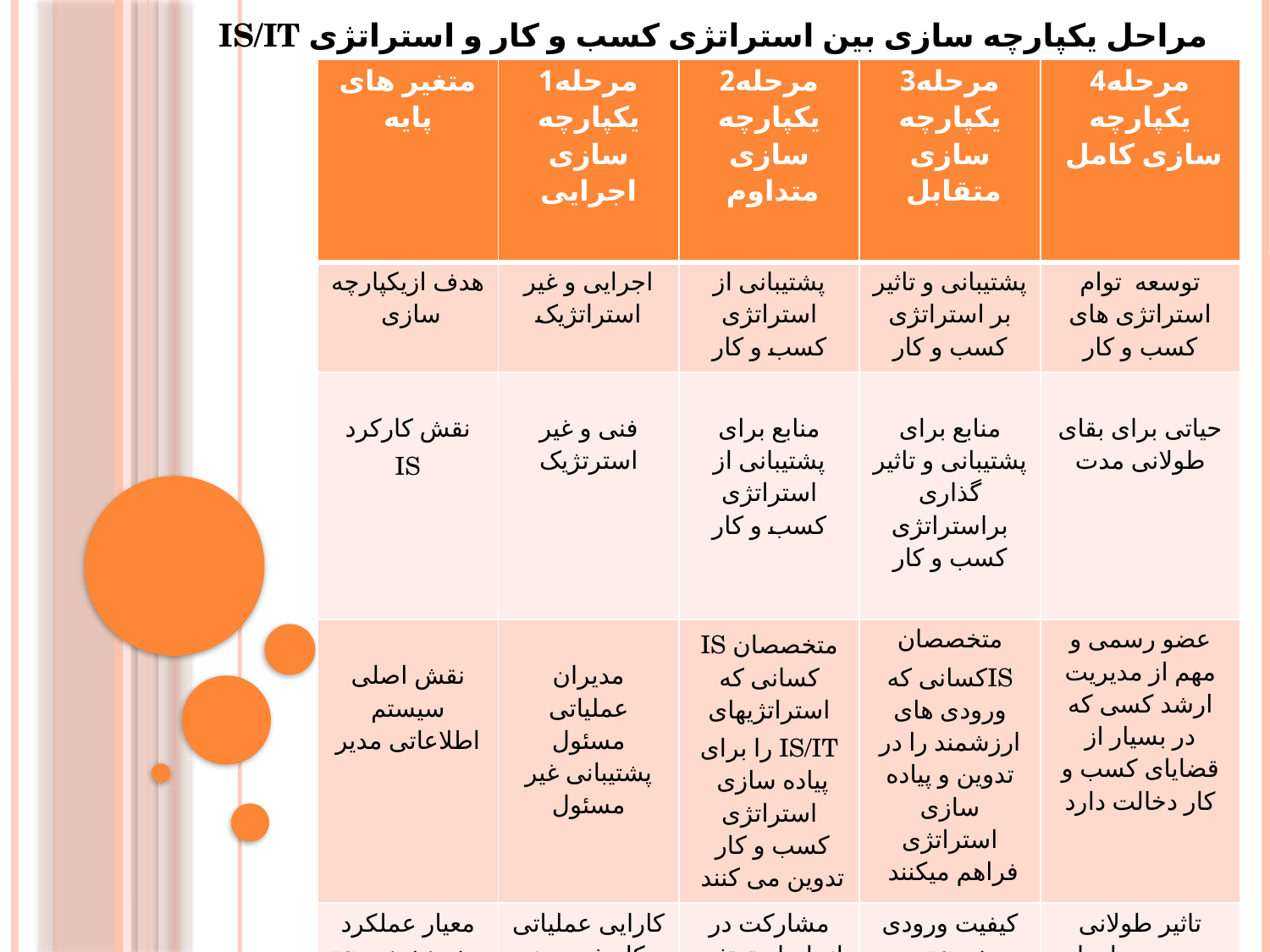

# مراحل یکپارچه سازی بین استراتژی کسب و کار و استراتژی IS/IT
| متغیر های پایه | مرحله1 یکپارچه سازی اجرایی | مرحله2 یکپارچه سازی متداوم | مرحله3 یکپارچه سازی متقابل | مرحله4 یکپارچه سازی کامل |
| --- | --- | --- | --- | --- |
| هدف ازیکپارچه سازی | اجرایی و غیر استراتژیک | پشتیبانی از استراتژی کسب و کار | پشتیبانی و تاثیر بر استراتژی کسب و کار | توسعه توام استراتژی های کسب و کار |
| نقش کارکرد IS | فنی و غیر استرتژیک | منابع برای پشتیبانی از استراتژی کسب و کار | منابع برای پشتیبانی و تاثیر گذاری براستراتژی کسب و کار | حیاتی برای بقای طولانی مدت |
| نقش اصلی سیستم اطلاعاتی مدیر | مدیران عملیاتی مسئول پشتیبانی غیر مسئول | متخصصان IS کسانی که استراتژیهای IS/IT را برای پیاده سازی استراتژی کسب و کار تدوین می کنند | متخصصان ISکسانی که ورودی های ارزشمند را در تدوین و پیاده سازی استراتژی فراهم میکنند | عضو رسمی و مهم از مدیریت ارشد کسی که در بسیار از قضایای کسب و کار دخالت دارد |
| معیار عملکرد برای کار کردIS | کارایی عملیاتی و کاهش هزینه | مشارکت در انجام استرتژی کسب و کار | کیفیت ورودی های IS به تنظیم و انجام استرتژی کسب و کار | تاثیر طولانی مدت بر سازمان |